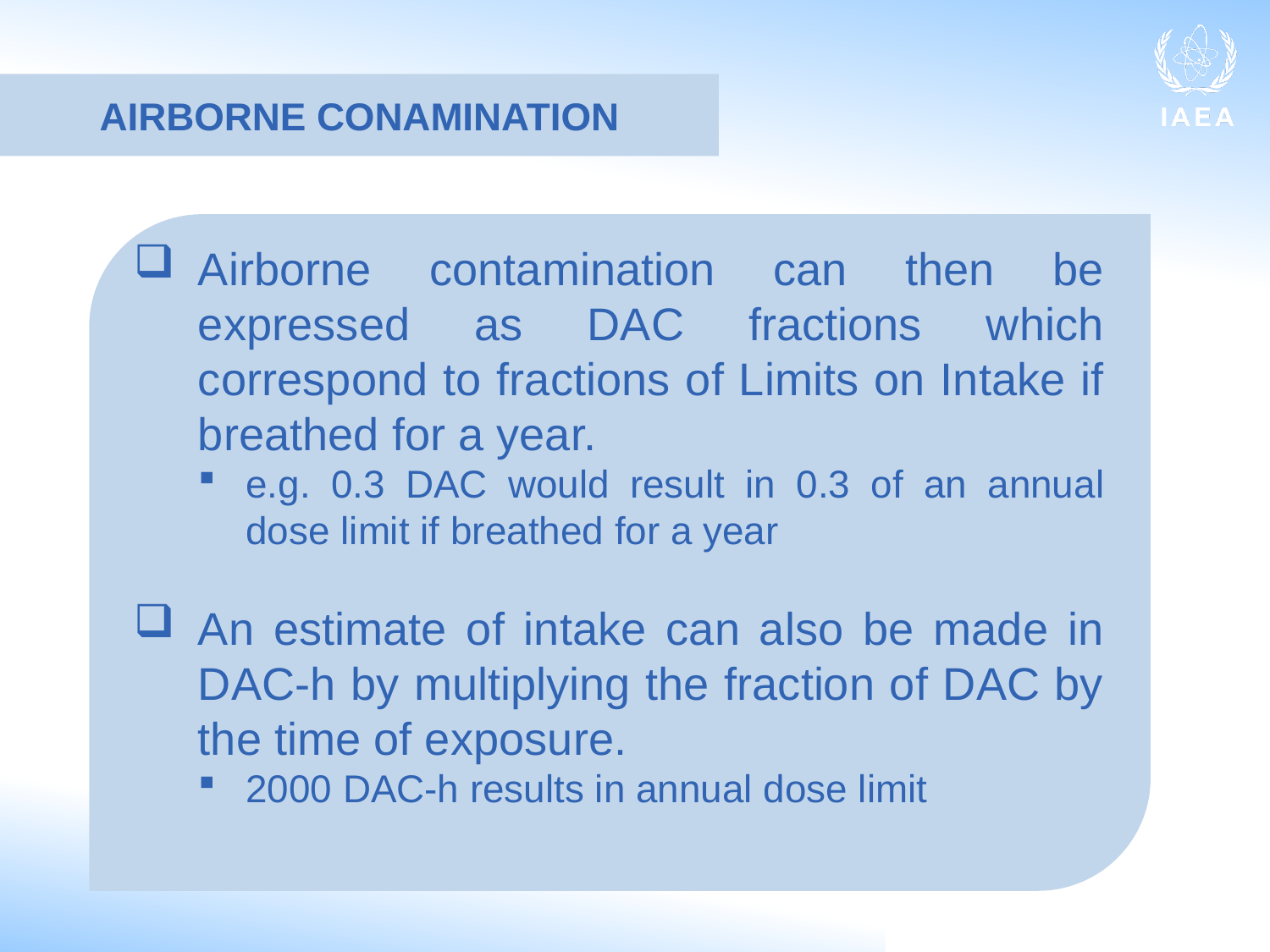

AIRBORNE CONAMINATION
Airborne contamination can then be expressed as DAC fractions which correspond to fractions of Limits on Intake if breathed for a year.
e.g. 0.3 DAC would result in 0.3 of an annual dose limit if breathed for a year

An estimate of intake can also be made in DAC-h by multiplying the fraction of DAC by the time of exposure.
2000 DAC-h results in annual dose limit